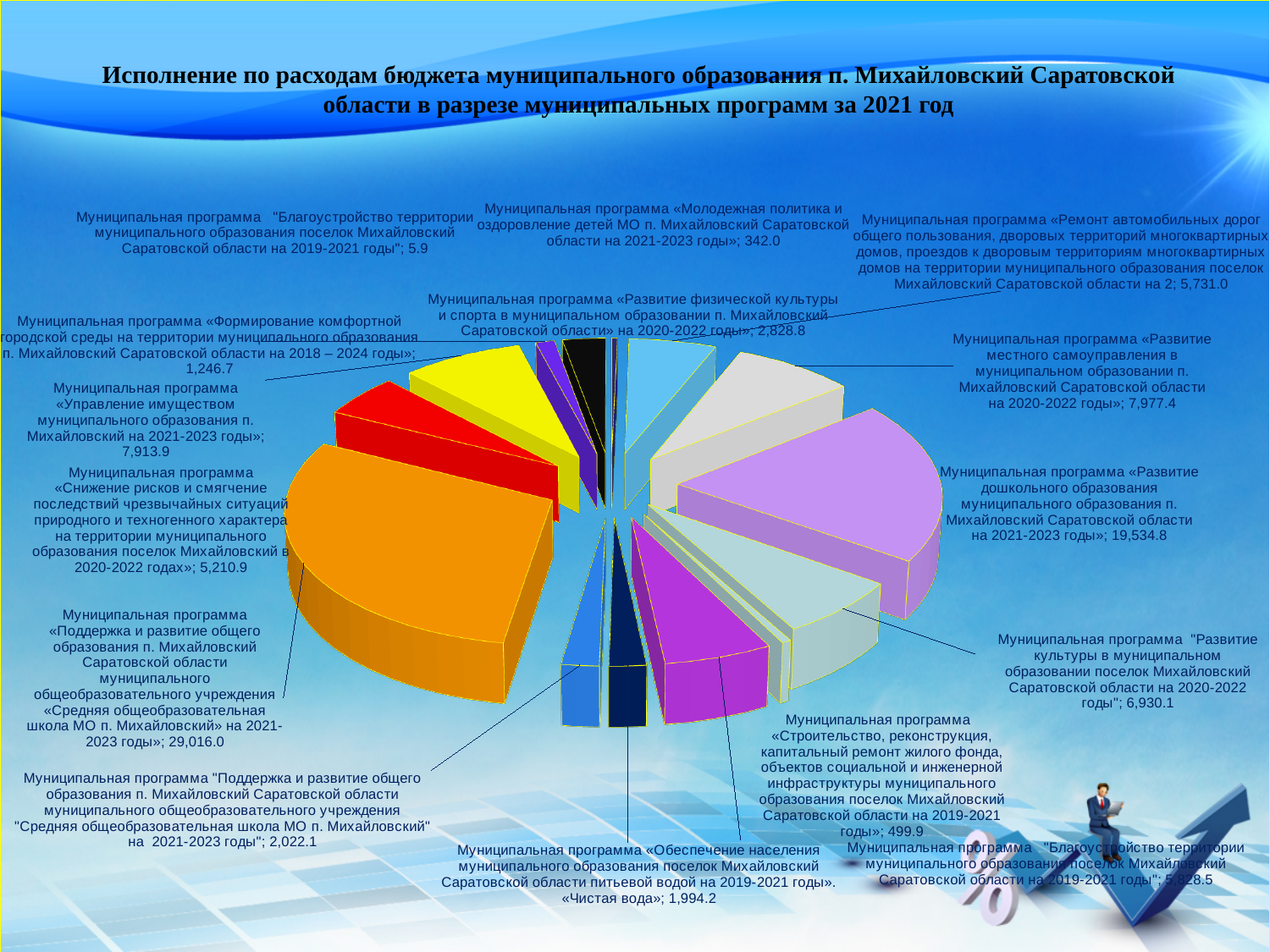

[unsupported chart]

# Исполнение по расходам бюджета муниципального образования п. Михайловский Саратовской области в разрезе муниципальных программ за 2021 год

[unsupported chart]